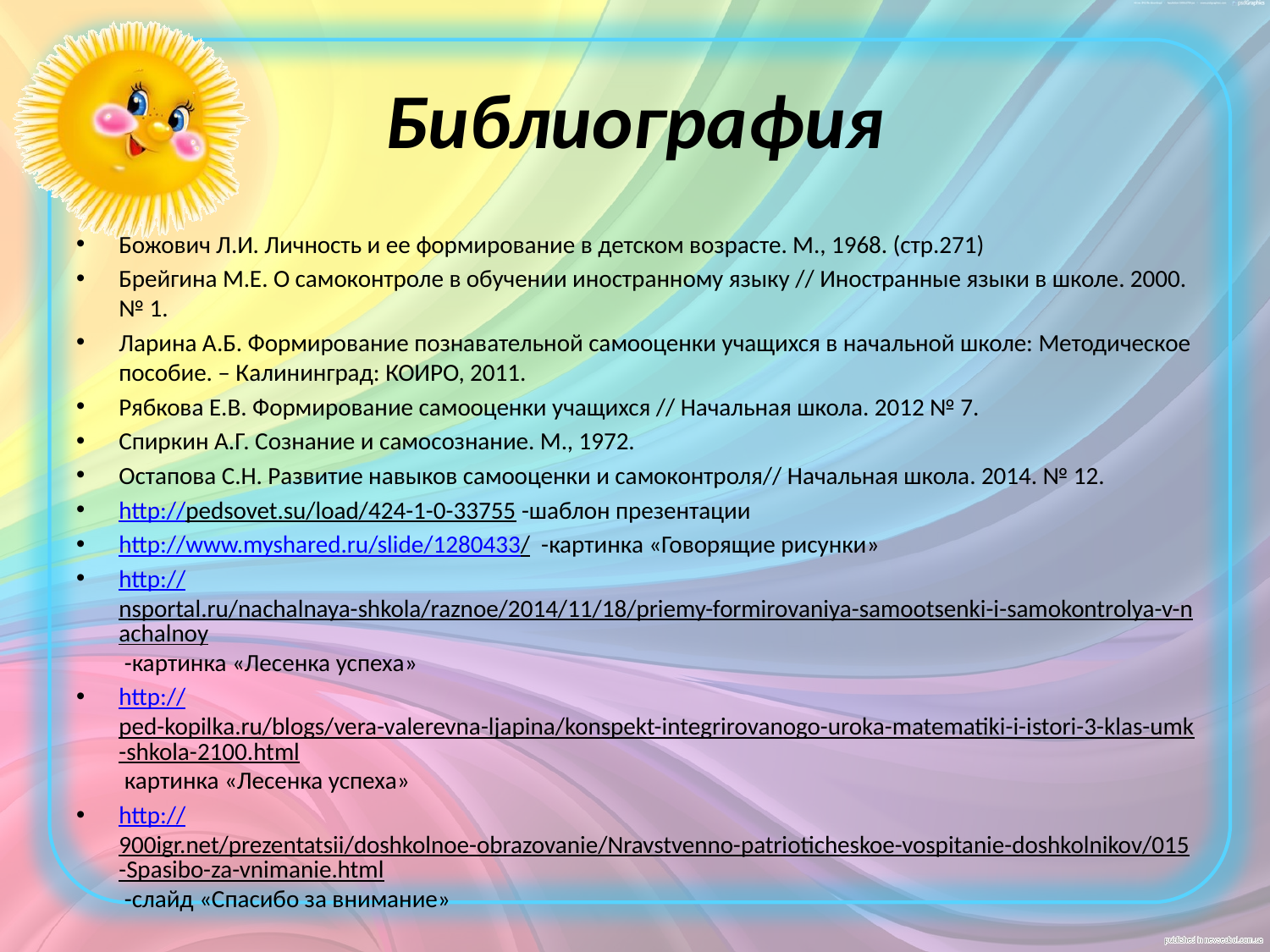

# Библиография
Божович Л.И. Личность и ее формирование в детском возрасте. М., 1968. (стр.271)
Брейгина М.Е. О самоконтроле в обучении иностранному языку // Иностранные языки в школе. 2000. № 1.
Ларина А.Б. Формирование познавательной самооценки учащихся в начальной школе: Методическое пособие. – Калининград: КОИРО, 2011.
Рябкова Е.В. Формирование самооценки учащихся // Начальная школа. 2012 № 7.
Спиркин А.Г. Сознание и самосознание. М., 1972.
Остапова С.Н. Развитие навыков самооценки и самоконтроля// Начальная школа. 2014. № 12.
http://pedsovet.su/load/424-1-0-33755 -шаблон презентации
http://www.myshared.ru/slide/1280433/  -картинка «Говорящие рисунки»
http://nsportal.ru/nachalnaya-shkola/raznoe/2014/11/18/priemy-formirovaniya-samootsenki-i-samokontrolya-v-nachalnoy -картинка «Лесенка успеха»
http://ped-kopilka.ru/blogs/vera-valerevna-ljapina/konspekt-integrirovanogo-uroka-matematiki-i-istori-3-klas-umk-shkola-2100.html картинка «Лесенка успеха»
http://900igr.net/prezentatsii/doshkolnoe-obrazovanie/Nravstvenno-patrioticheskoe-vospitanie-doshkolnikov/015-Spasibo-za-vnimanie.html -слайд «Спасибо за внимание»